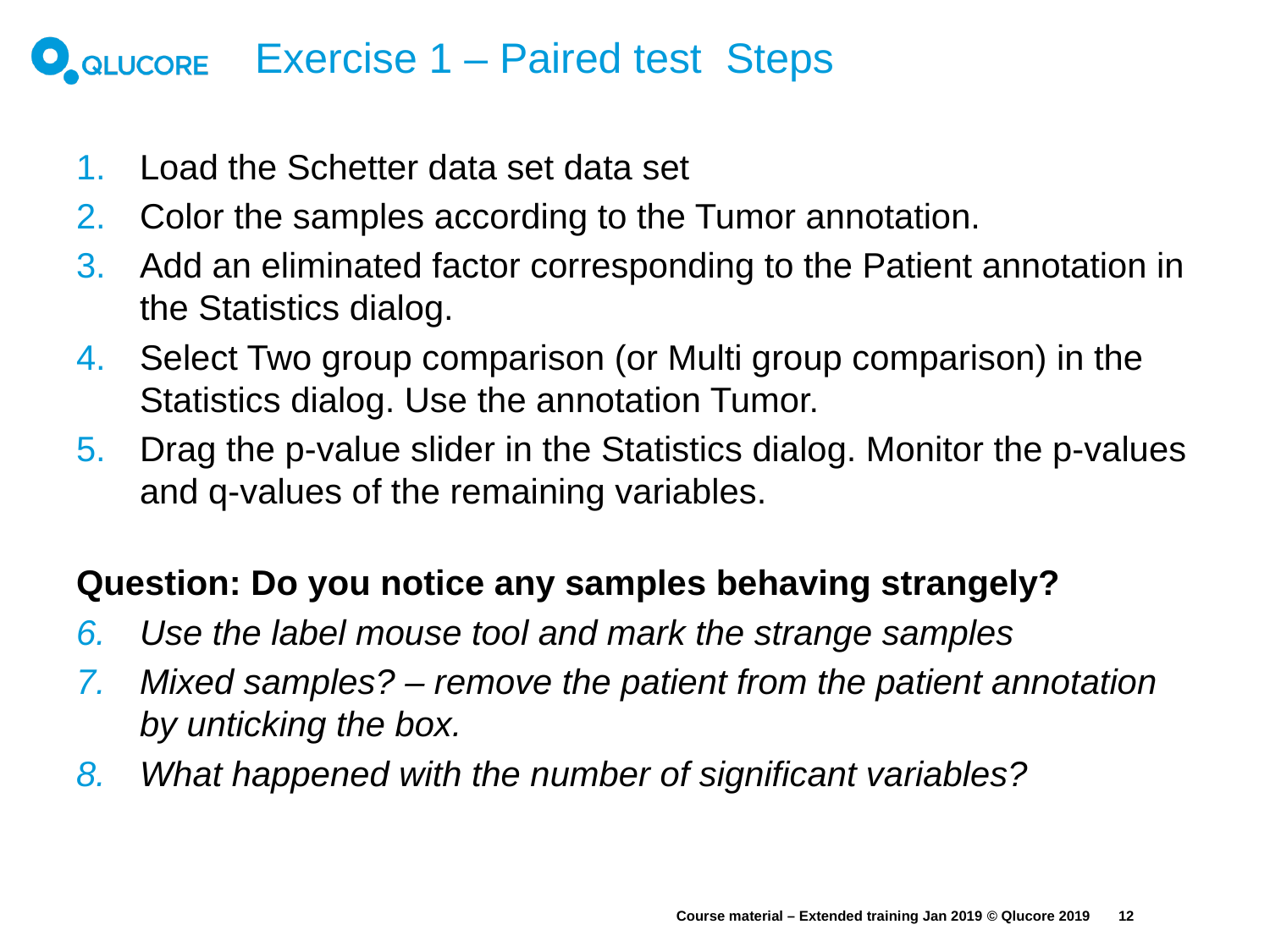

# Exercise 1 – Paired test  Steps
Load the Schetter data set data set
Color the samples according to the Tumor annotation.
Add an eliminated factor corresponding to the Patient annotation in the Statistics dialog.
Select Two group comparison (or Multi group comparison) in the Statistics dialog. Use the annotation Tumor.
Drag the p-value slider in the Statistics dialog. Monitor the p-values and q-values of the remaining variables.
Question: Do you notice any samples behaving strangely?
Use the label mouse tool and mark the strange samples
Mixed samples? – remove the patient from the patient annotation by unticking the box.
What happened with the number of significant variables?